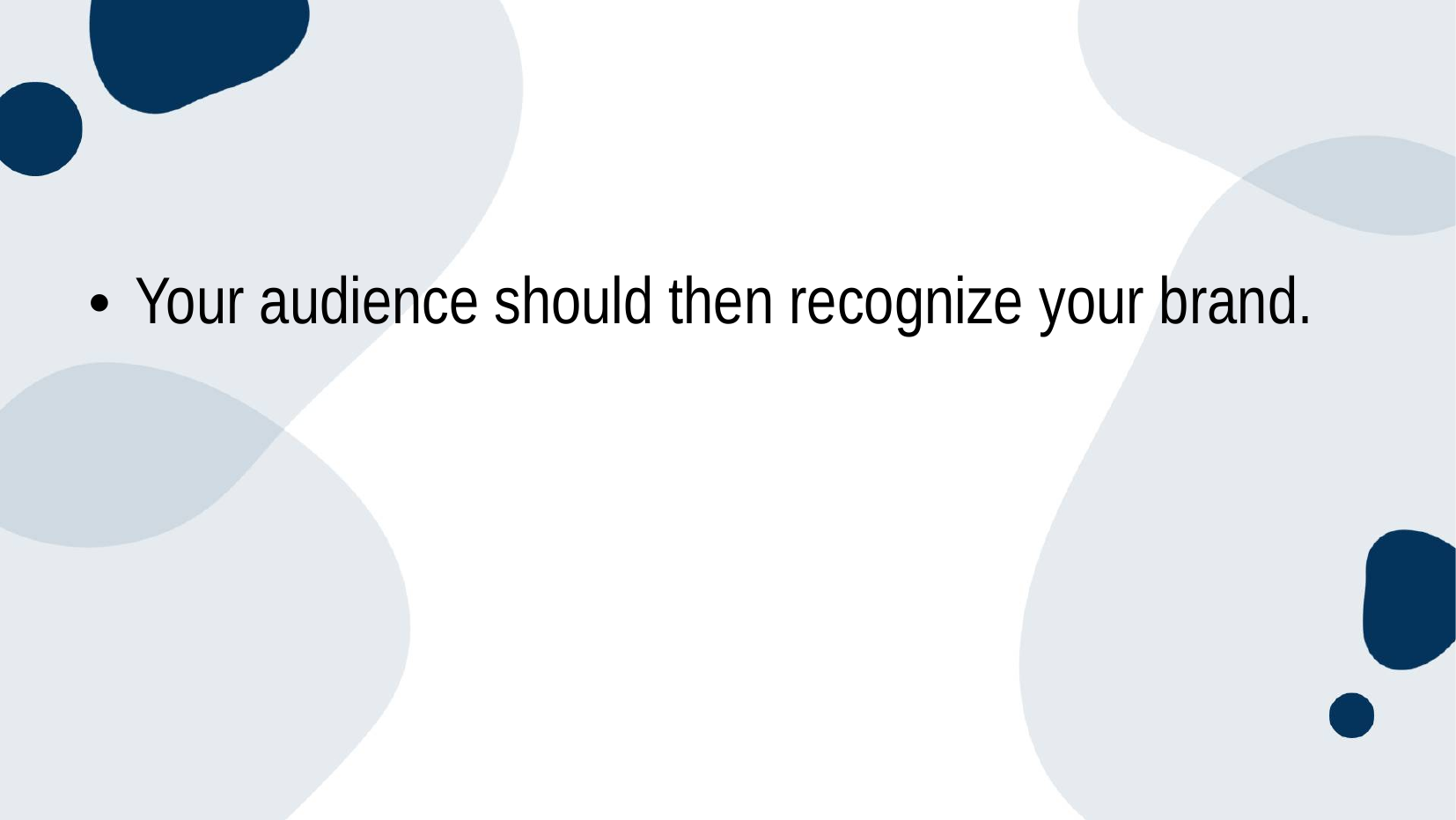

Your audience should then recognize your brand.